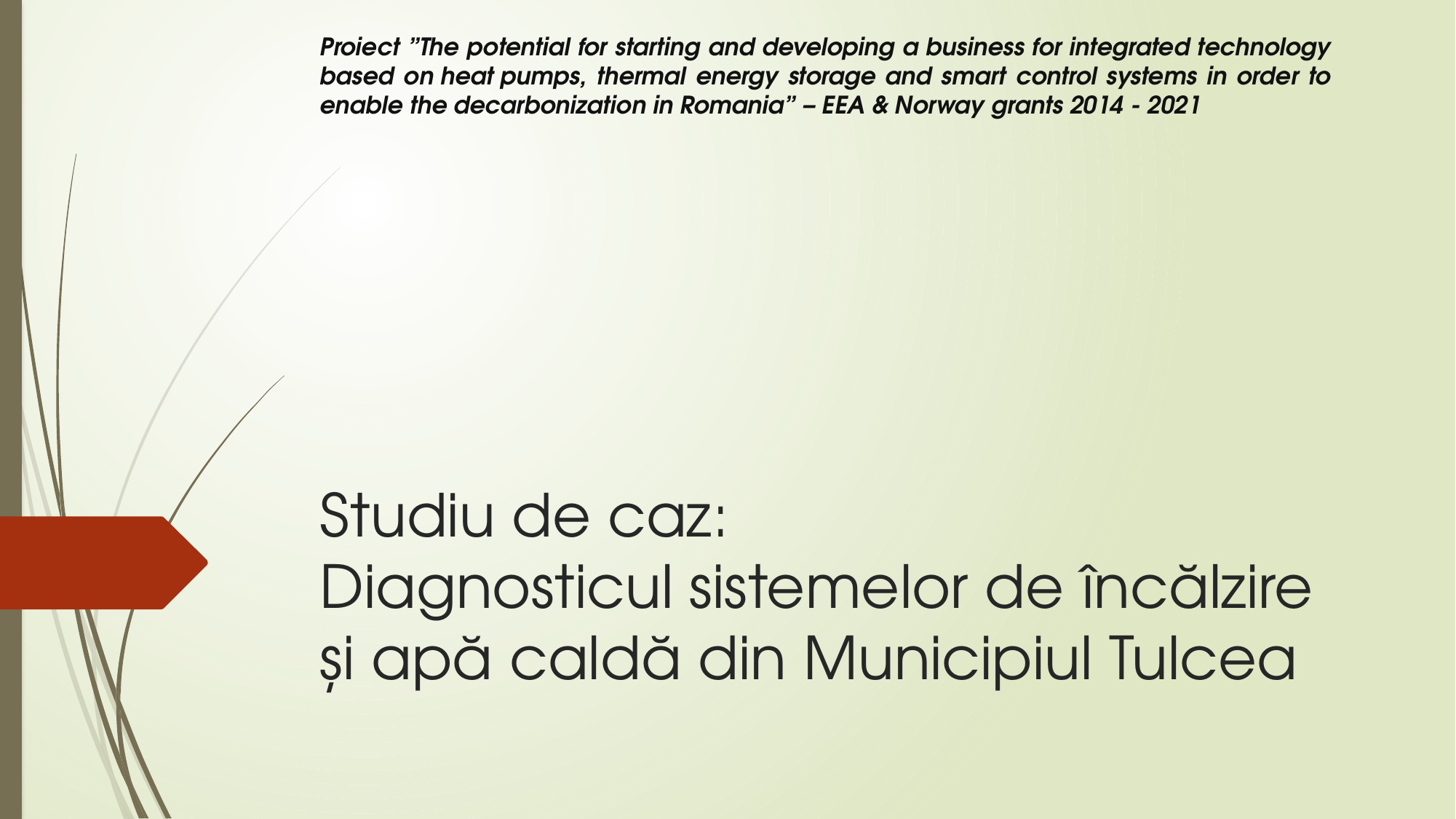

Proiect ”The potential for starting and developing a business for integrated technology based on heat pumps, thermal energy storage and smart control systems in order to enable the decarbonization in Romania” – EEA & Norway grants 2014 - 2021
# Studiu de caz: Diagnosticul sistemelor de încălzire și apă caldă din Municipiul Tulcea